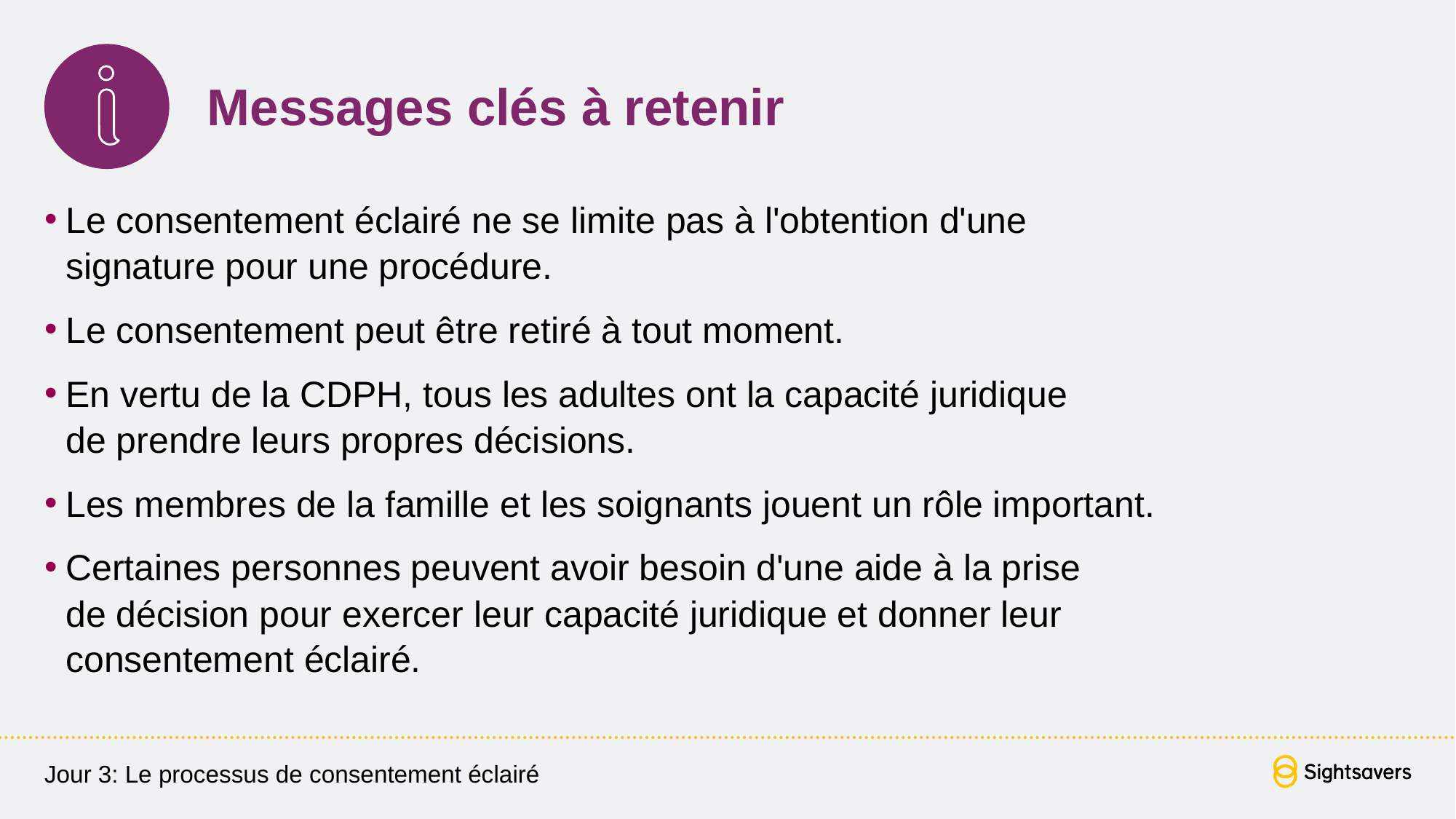

# Messages clés à retenir
Le consentement éclairé ne se limite pas à l'obtention d'une
signature pour une procédure.
Le consentement peut être retiré à tout moment.
En vertu de la CDPH, tous les adultes ont la capacité juridique
de prendre leurs propres décisions.
Les membres de la famille et les soignants jouent un rôle important.
Certaines personnes peuvent avoir besoin d'une aide à la prise
de décision pour exercer leur capacité juridique et donner leur
consentement éclairé.
Jour 3: Le processus de consentement éclairé